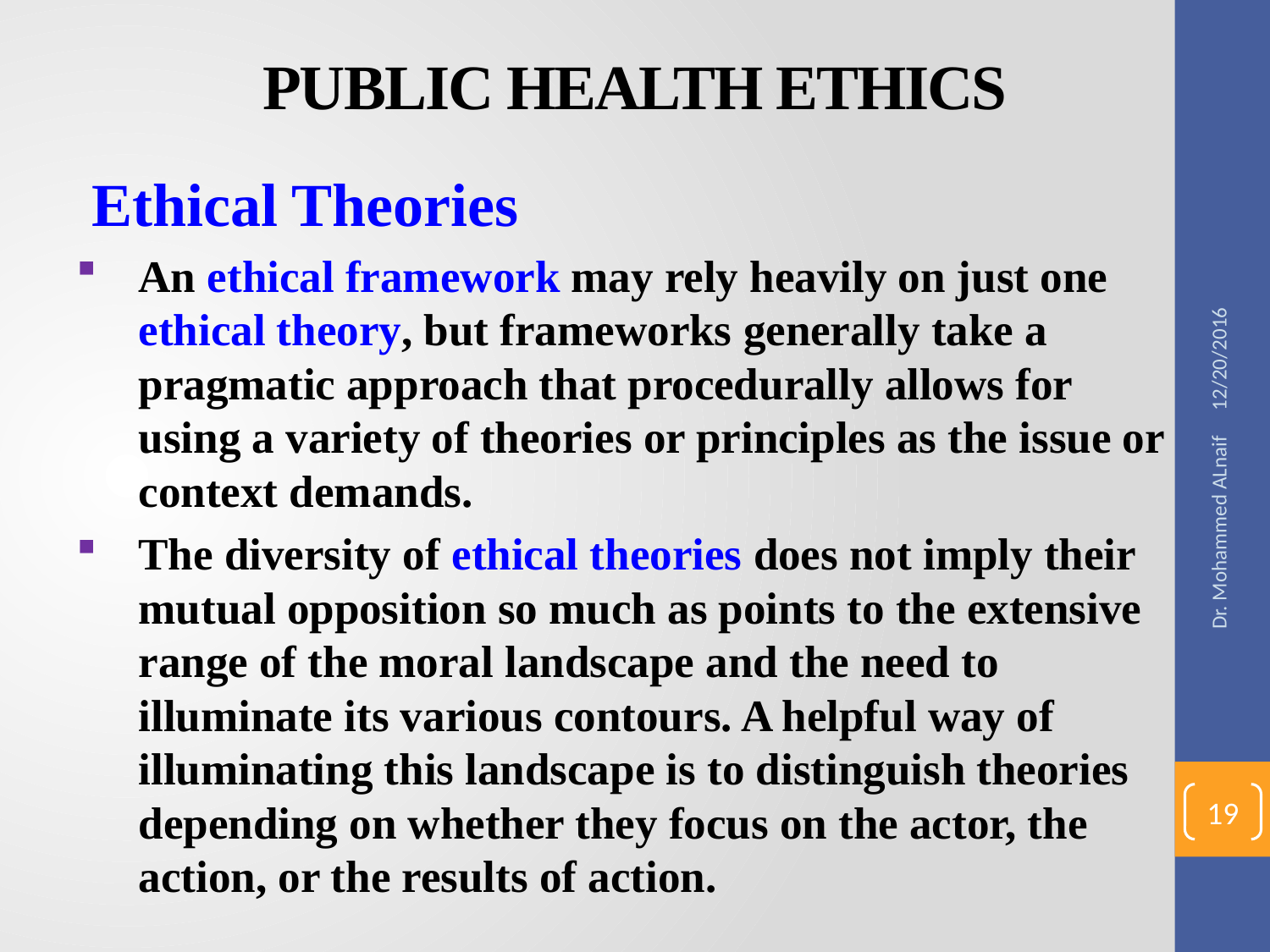

# PUBLIC HEALTH ETHICS
Ethical Theories
An ethical framework may rely heavily on just one ethical theory, but frameworks generally take a pragmatic approach that procedurally allows for using a variety of theories or principles as the issue or context demands.
The diversity of ethical theories does not imply their mutual opposition so much as points to the extensive range of the moral landscape and the need to illuminate its various contours. A helpful way of illuminating this landscape is to distinguish theories depending on whether they focus on the actor, the action, or the results of action.
12/20/2016
Dr. Mohammed ALnaif
19